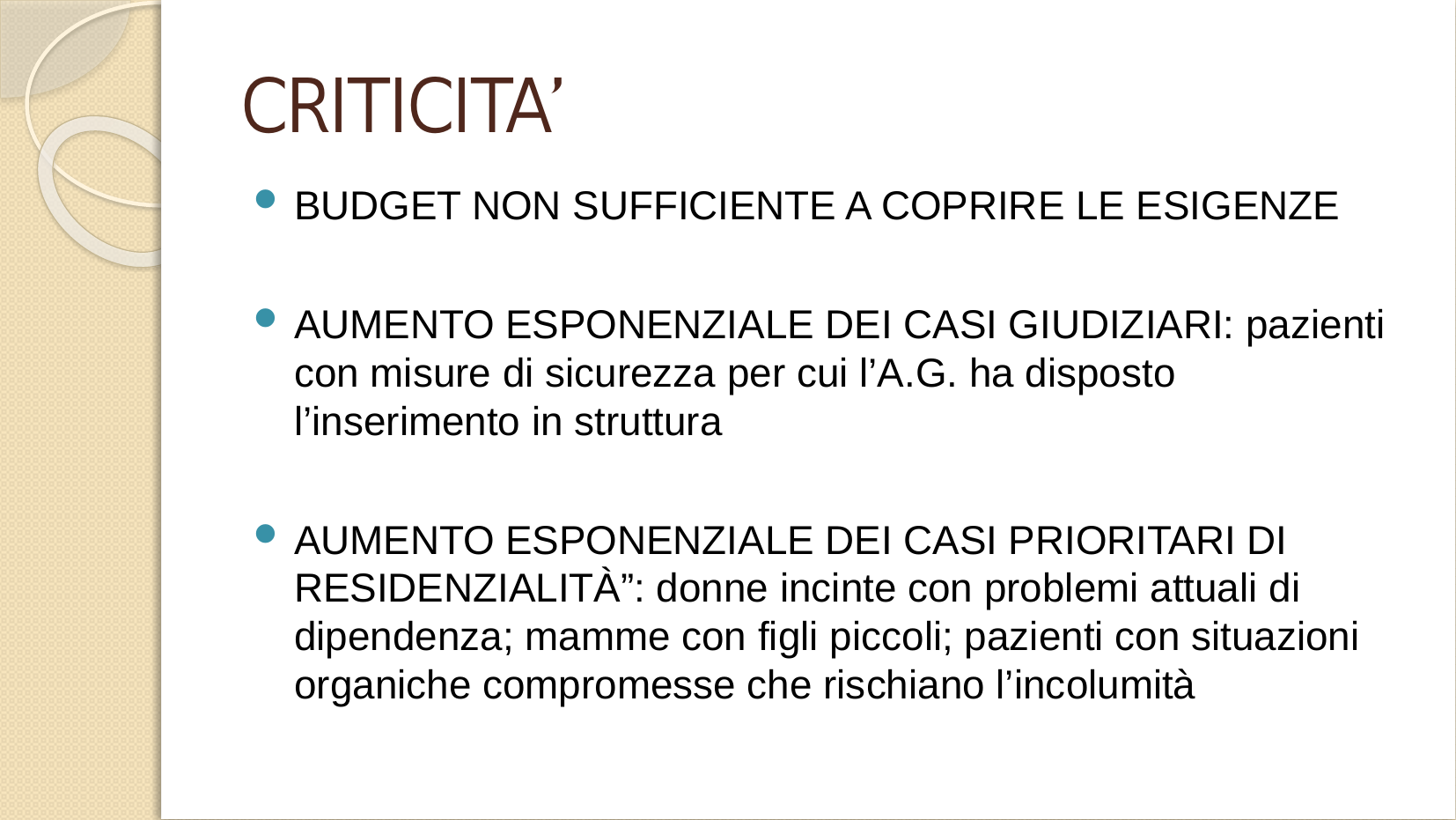

# CRITICITA’
BUDGET NON SUFFICIENTE A COPRIRE LE ESIGENZE

AUMENTO ESPONENZIALE DEI CASI GIUDIZIARI: pazienti con misure di sicurezza per cui l’A.G. ha disposto l’inserimento in struttura

AUMENTO ESPONENZIALE DEI CASI PRIORITARI DI RESIDENZIALITÀ”: donne incinte con problemi attuali di dipendenza; mamme con figli piccoli; pazienti con situazioni organiche compromesse che rischiano l’incolumità